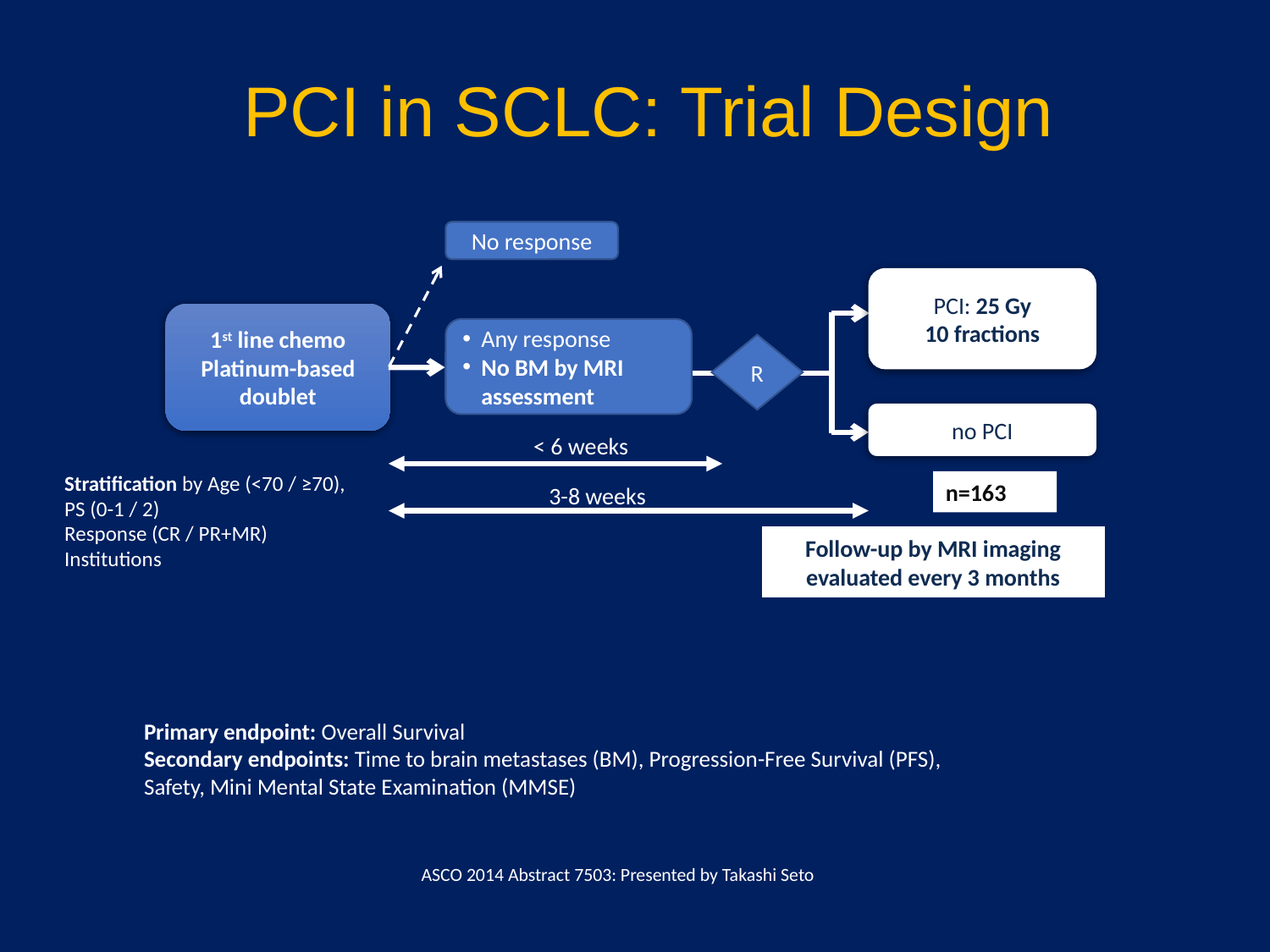

# PCI in SCLC: Trial Design
No response
PCI: 25 Gy
10 fractions
1st line chemo
Platinum-based doublet
Any response
No BM by MRI assessment
R
no PCI
< 6 weeks
Stratification by Age (<70 / ≥70),
PS (0-1 / 2)
Response (CR / PR+MR)
Institutions
n=163
3-8 weeks
Follow-up by MRI imaging evaluated every 3 months
Primary endpoint: Overall Survival
Secondary endpoints: Time to brain metastases (BM), Progression-Free Survival (PFS), Safety, Mini Mental State Examination (MMSE)
ASCO 2014 Abstract 7503: Presented by Takashi Seto